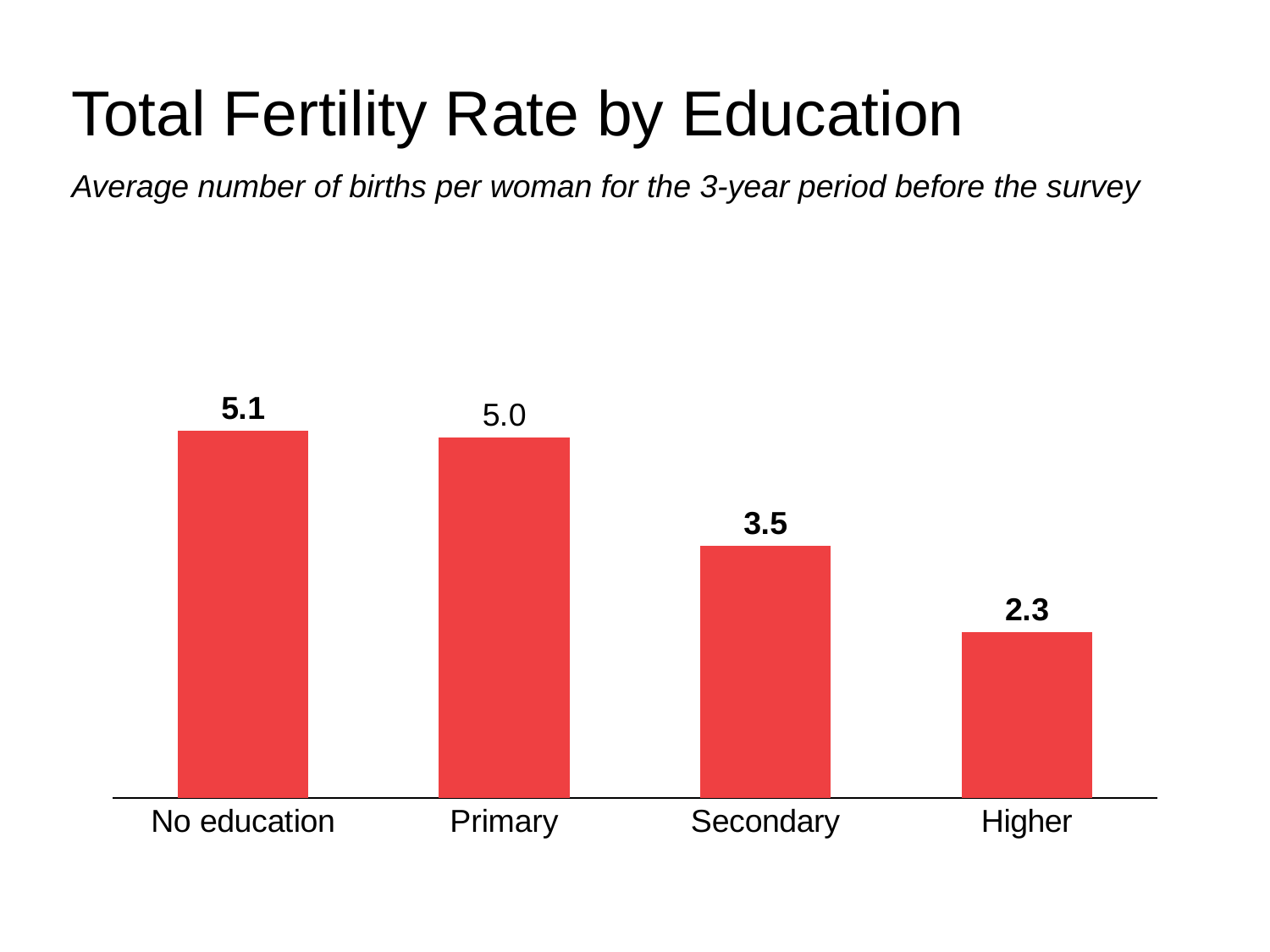

# Total Fertility Rate by Education
Average number of births per woman for the 3-year period before the survey

### Chart

| Category | Column1 |
|---|---|
| No education | 5.1 |
| Primary | 5.0 |
| Secondary | 3.5 |
| Higher | 2.3 |